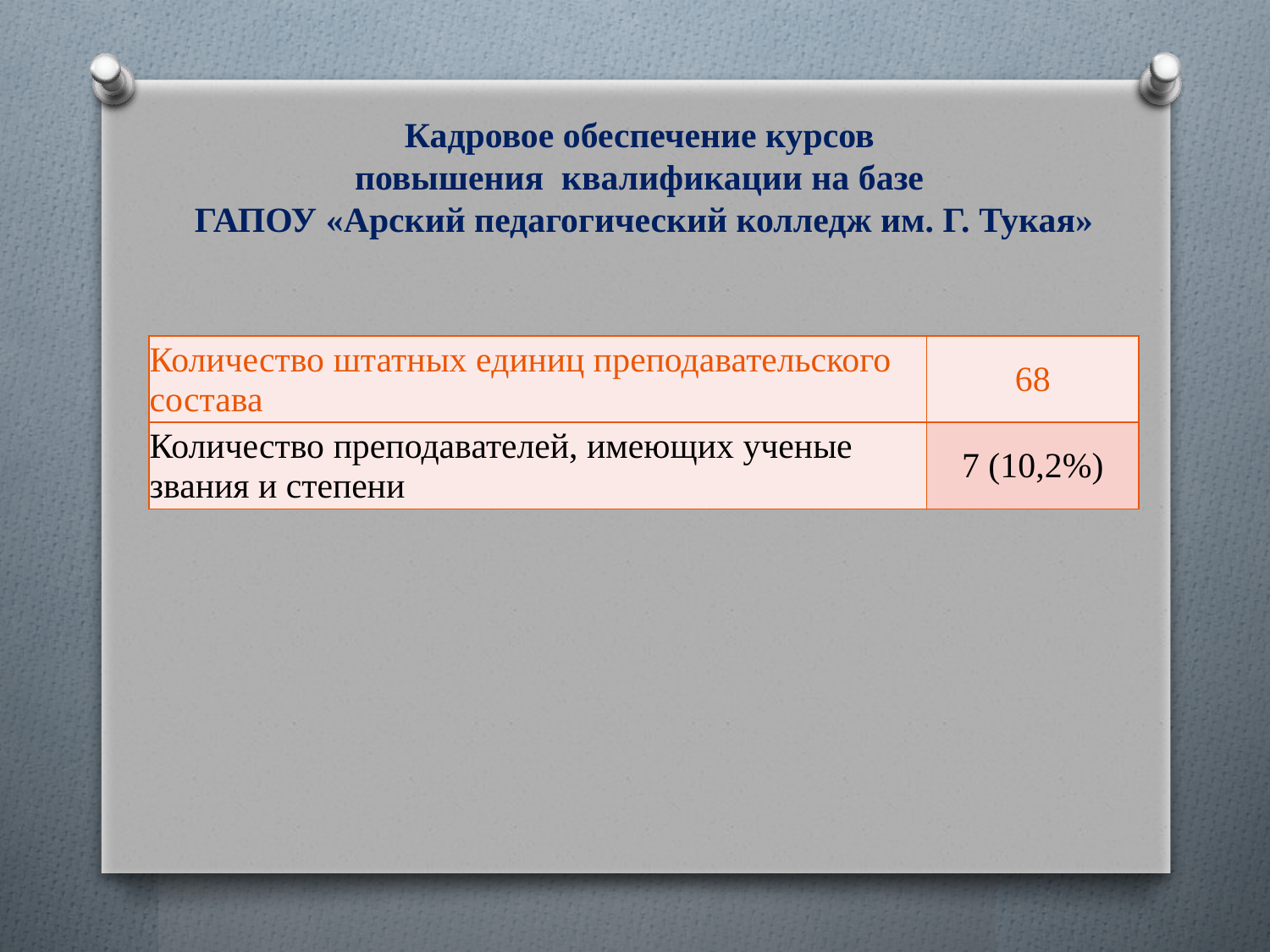

Кадровое обеспечение курсов
повышения  квалификации на базе
ГАПОУ «Арский педагогический колледж им. Г. Тукая»

| Количество штатных единиц преподавательского состава | 68 |
| --- | --- |
| Количество преподавателей, имеющих ученые звания и степени | 7 (10,2%) |